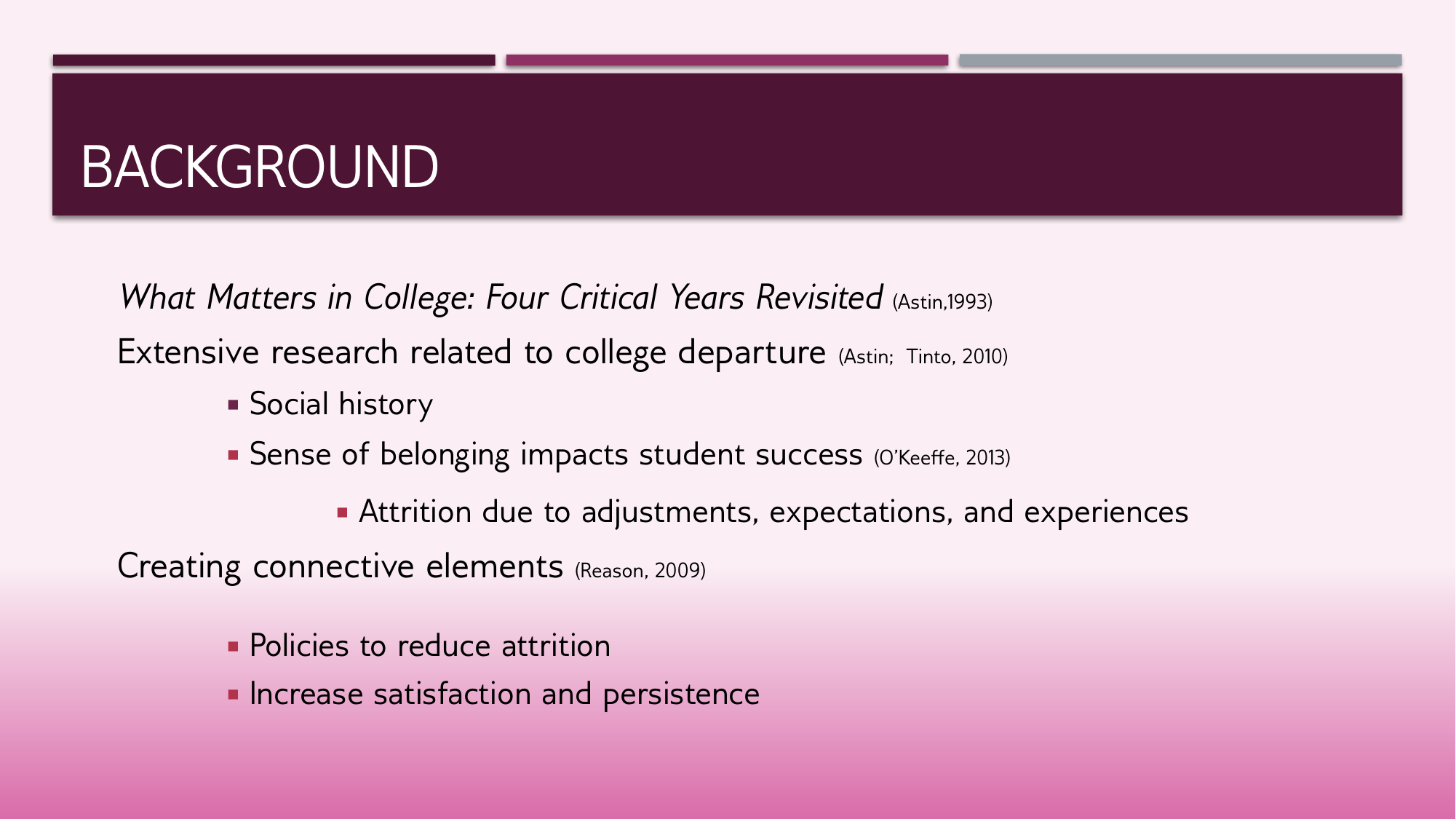

# BACKGROUND
What Matters in College: Four Critical Years Revisited (Astin,1993)
Extensive research related to college departure (Astin;  Tinto, 2010)
	▪ Social history
	▪ Sense of belonging impacts student success (O’Keeffe, 2013)
		▪ Attrition due to adjustments, expectations, and experiences
Creating connective elements (Reason, 2009)
	▪ Policies to reduce attrition
	▪ Increase satisfaction and persistence